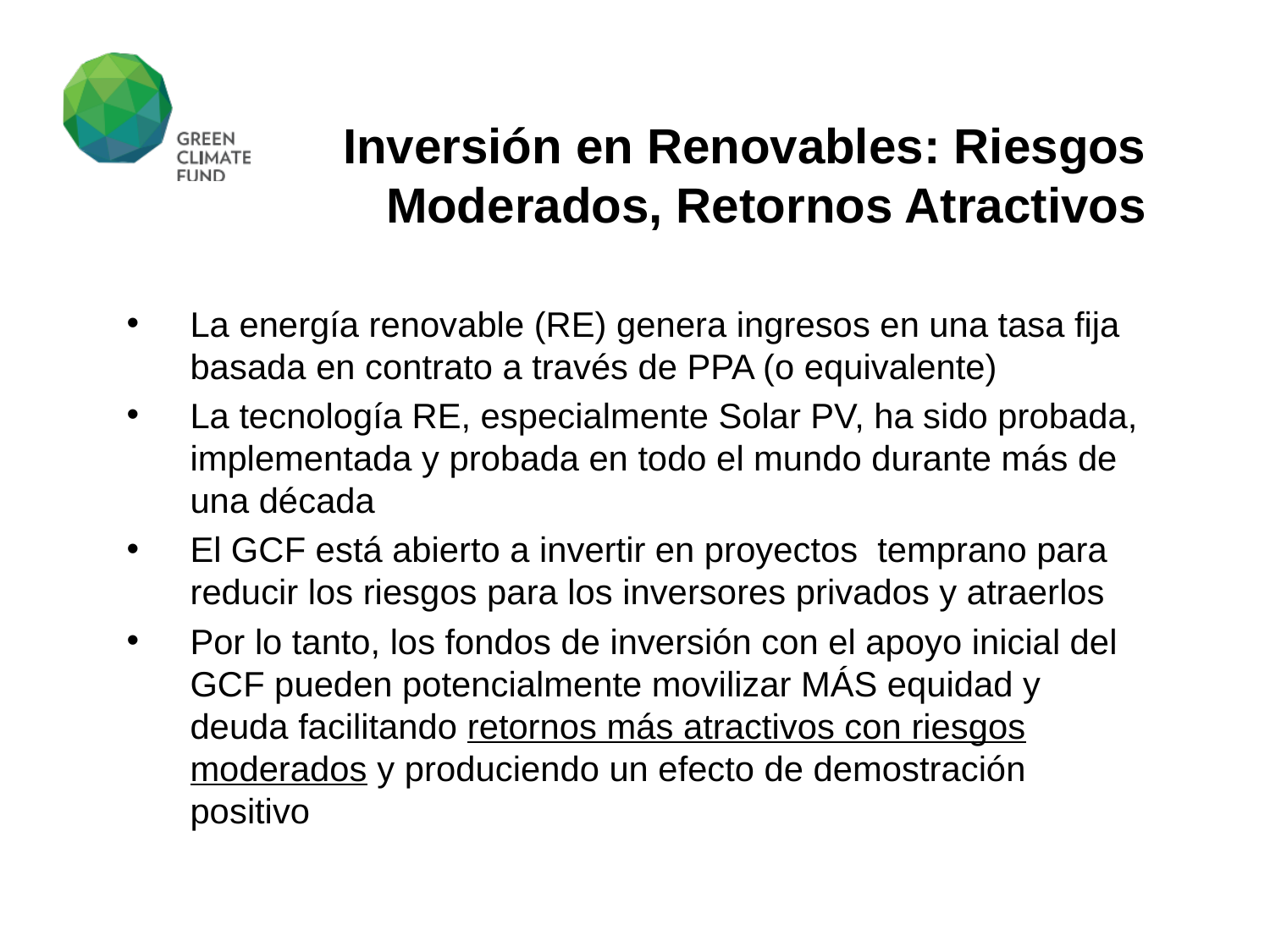

# Inversión en Renovables: Riesgos Moderados, Retornos Atractivos
La energía renovable (RE) genera ingresos en una tasa fija basada en contrato a través de PPA (o equivalente)
La tecnología RE, especialmente Solar PV, ha sido probada, implementada y probada en todo el mundo durante más de una década
El GCF está abierto a invertir en proyectos  temprano para reducir los riesgos para los inversores privados y atraerlos
Por lo tanto, los fondos de inversión con el apoyo inicial del GCF pueden potencialmente movilizar MÁS equidad y deuda facilitando retornos más atractivos con riesgos moderados y produciendo un efecto de demostración positivo